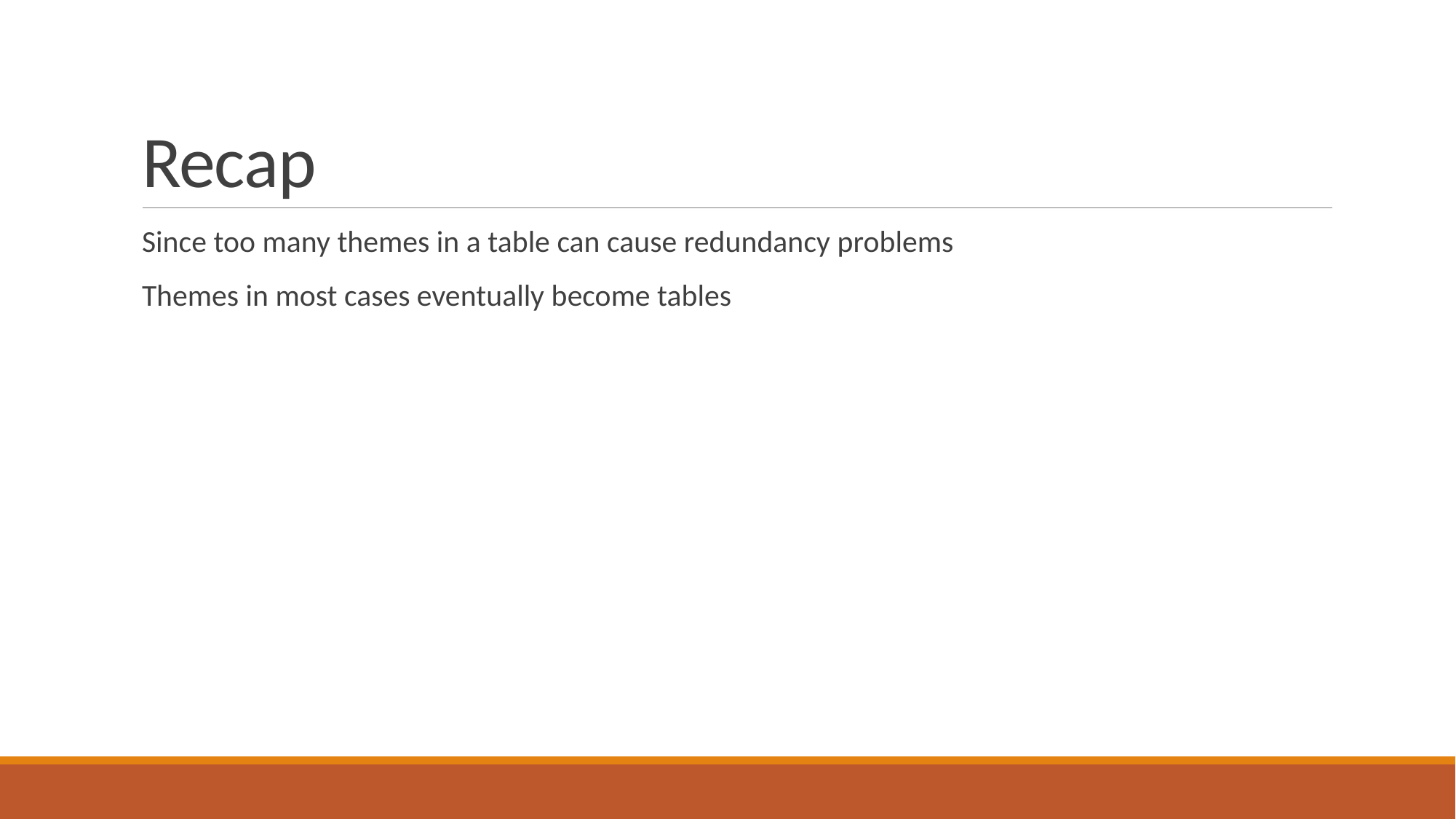

# Recap
Since too many themes in a table can cause redundancy problems
Themes in most cases eventually become tables